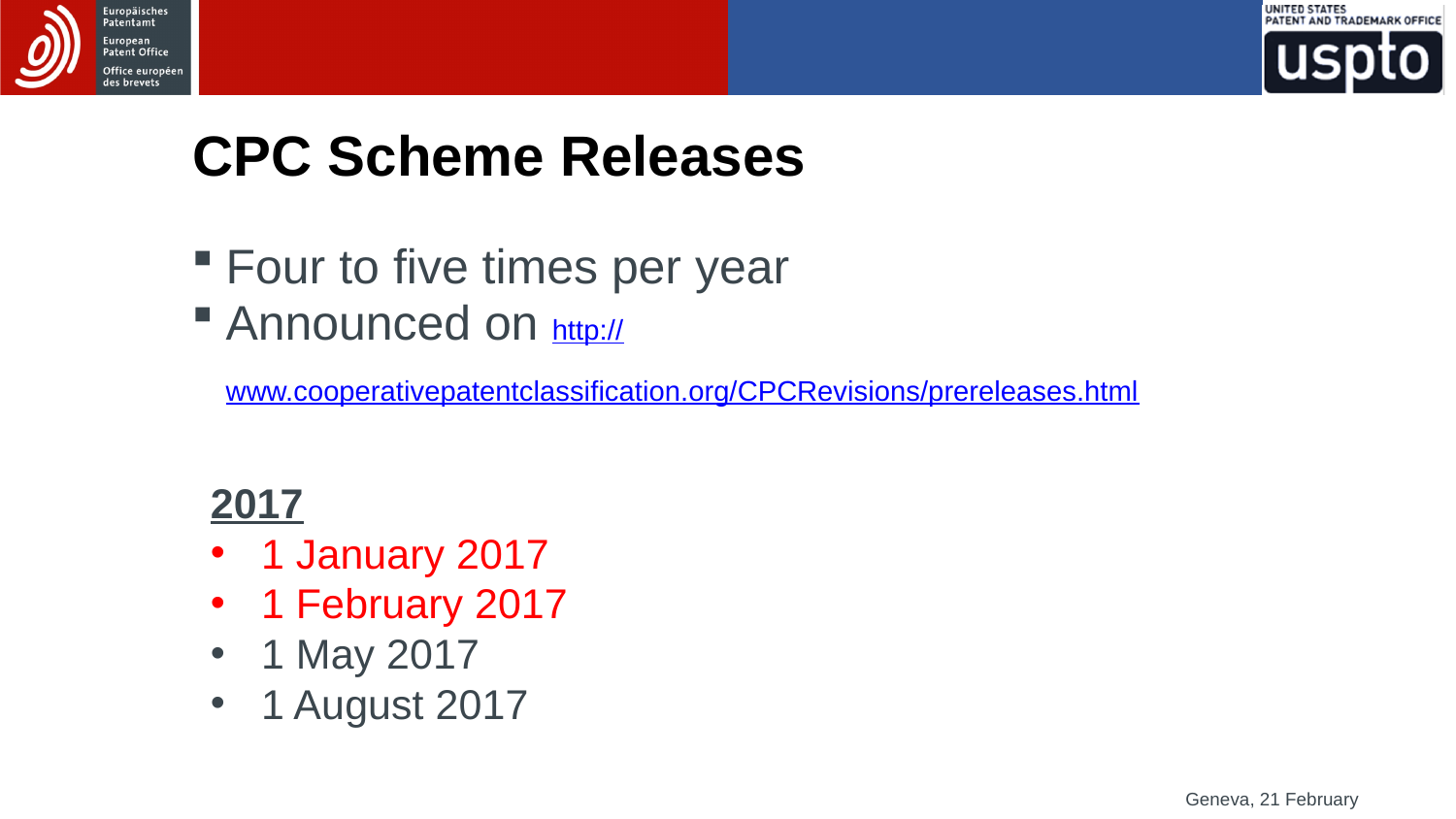

CPC Scheme Releases
Four to five times per year
Announced on http://www.cooperativepatentclassification.org/CPCRevisions/prereleases.html

2017
1 January 2017
1 February 2017
1 May 2017
1 August 2017
Geneva, 21 February 2017